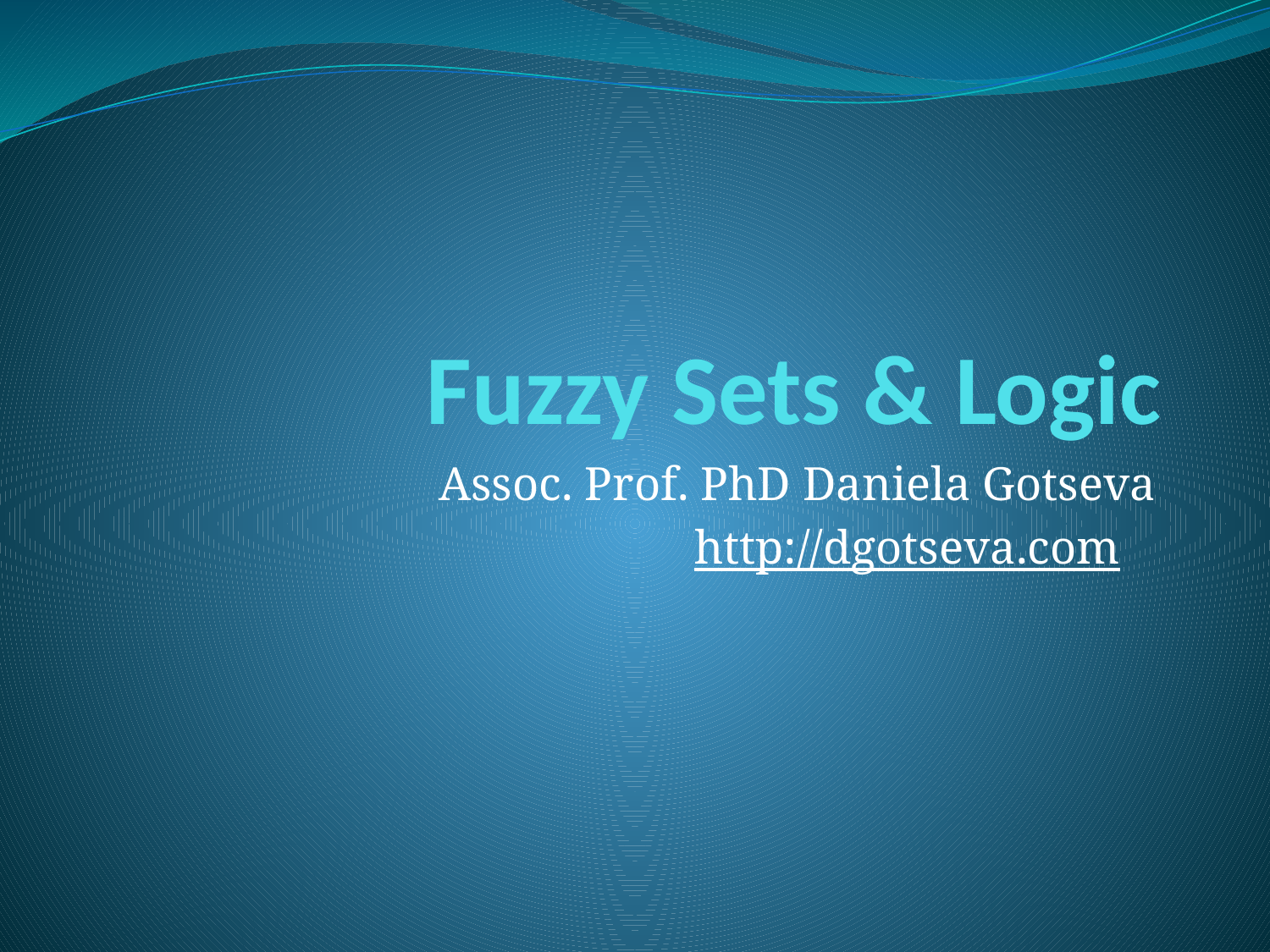

# Fuzzy Sets & Logic
Assoc. Prof. PhD Daniela Gotseva
http://dgotseva.com